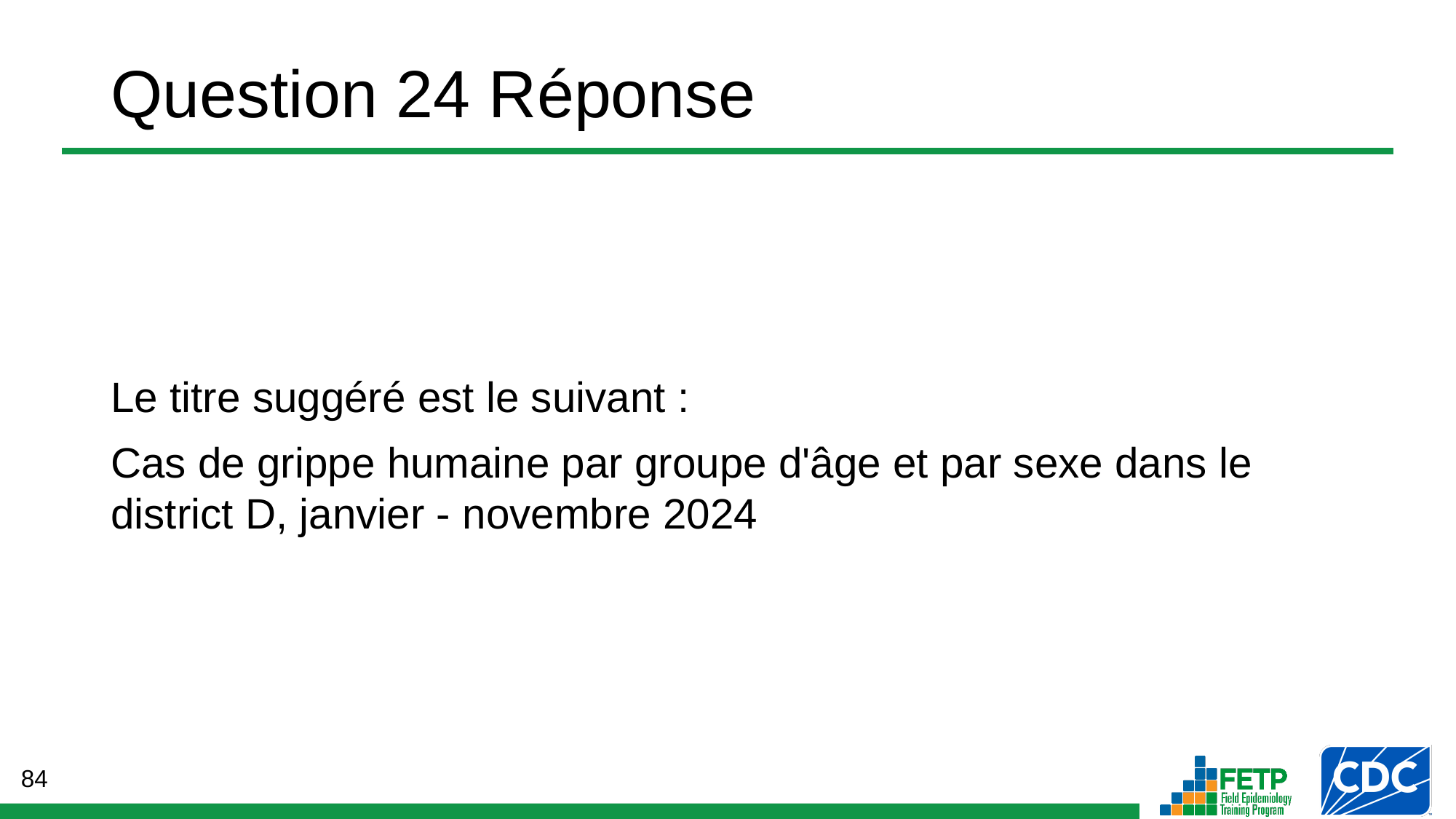

# Question 24 Réponse
Le titre suggéré est le suivant :
Cas de grippe humaine par groupe d'âge et par sexe dans le district D, janvier - novembre 2024